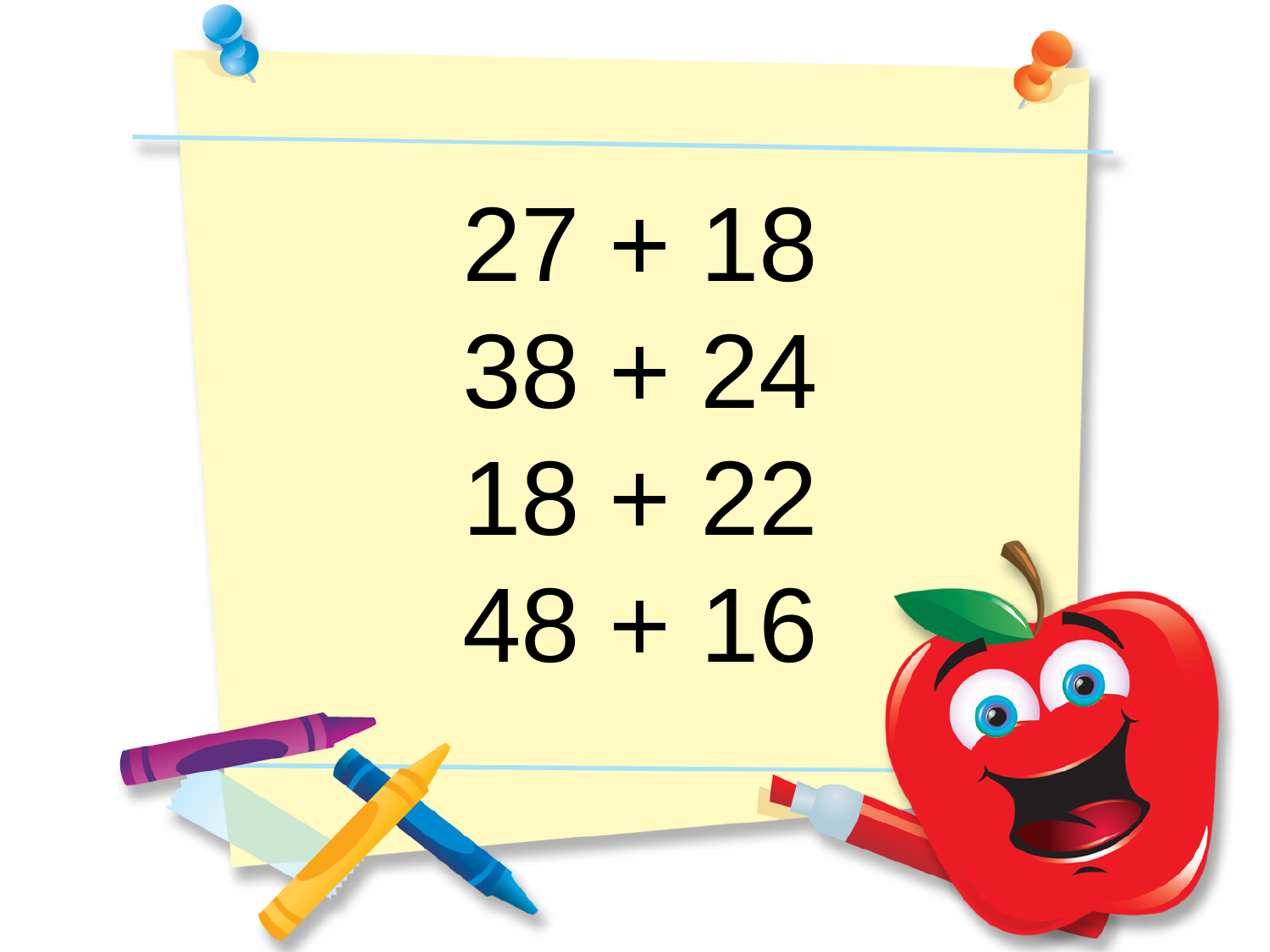

27 + 18
38 + 24
18 + 22
48 + 16